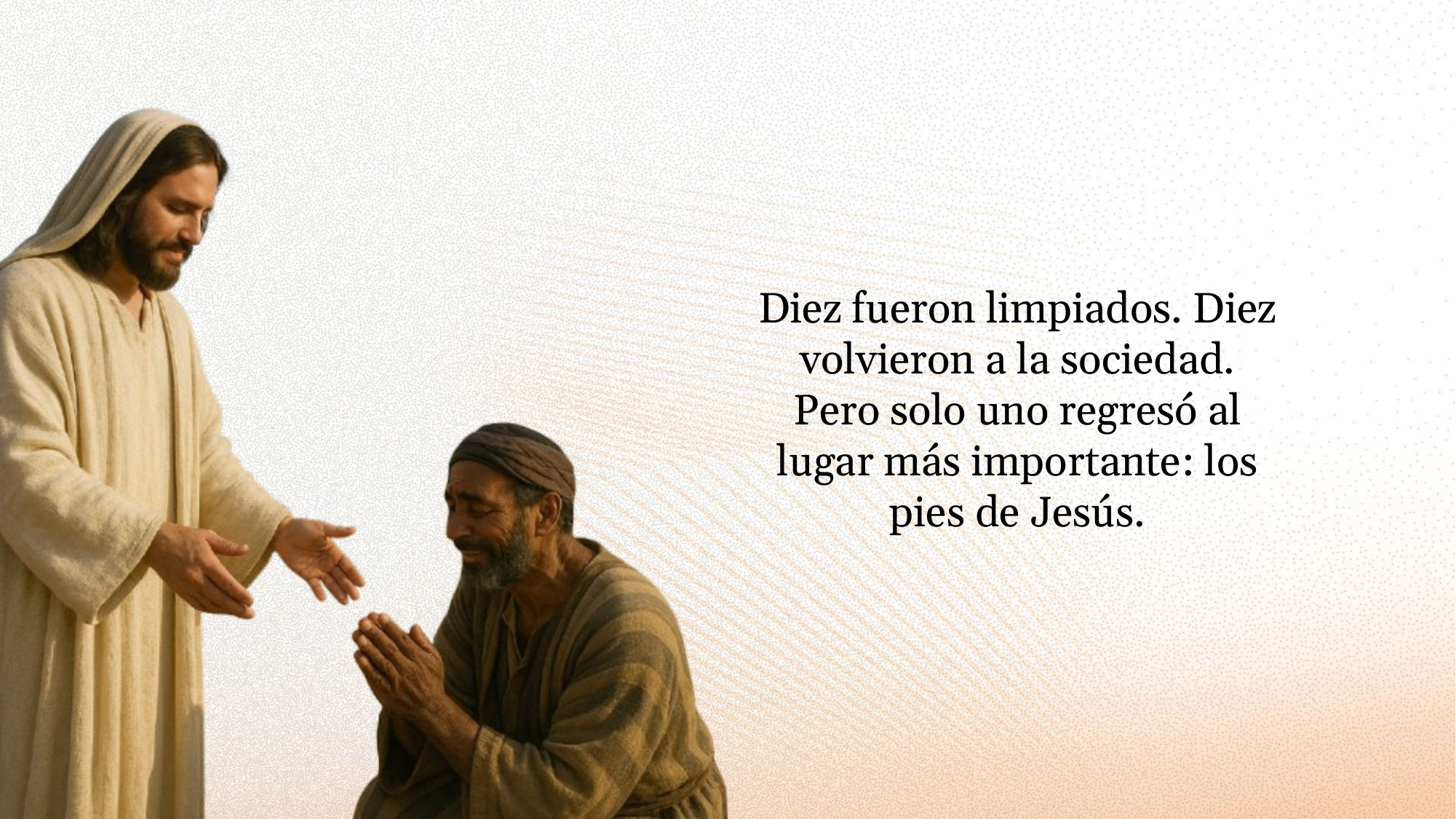

Diez fueron limpiados. Diez volvieron a la sociedad. Pero solo uno regresó al lugar más importante: los pies de Jesús.